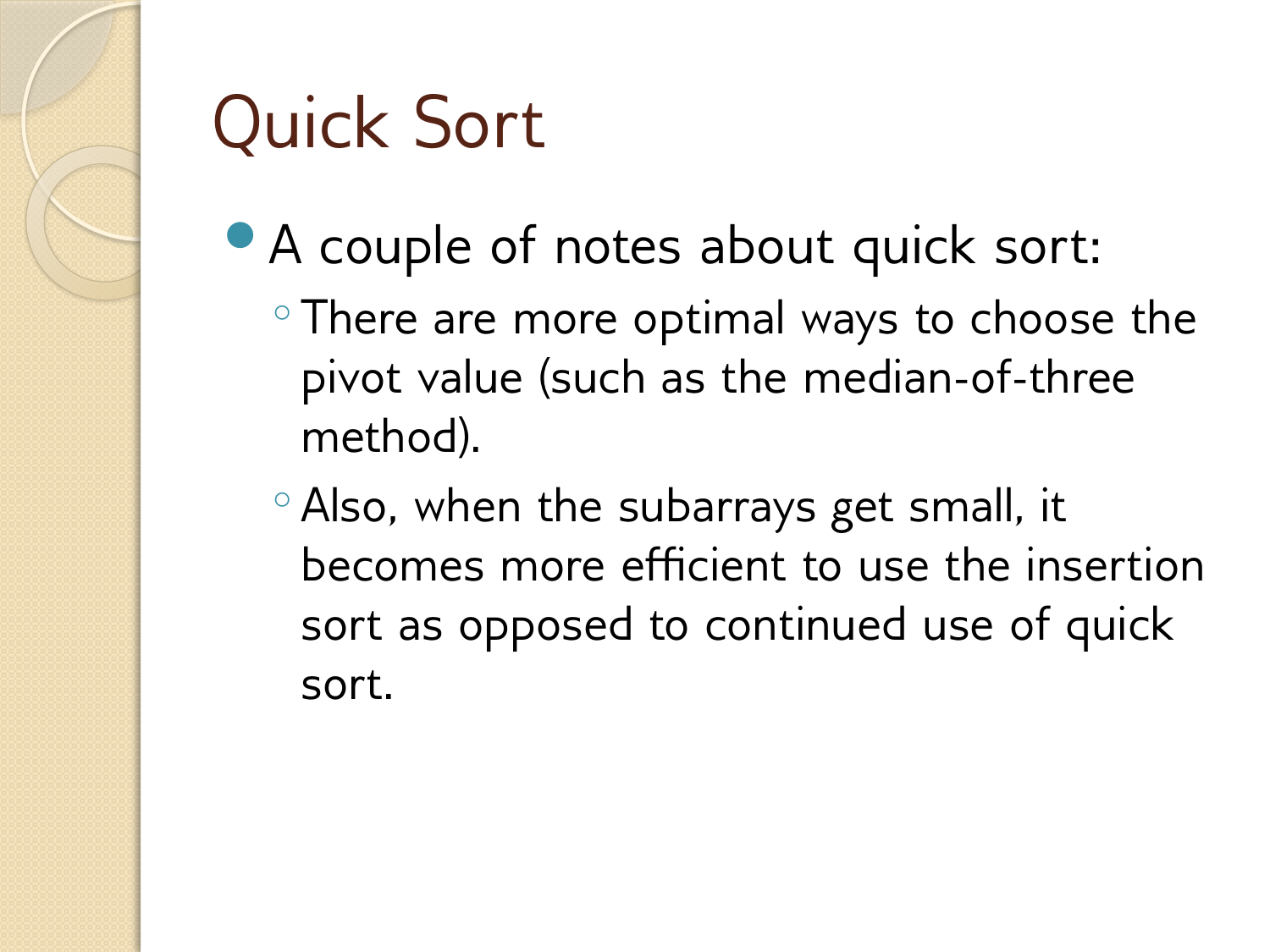

# Quick Sort
A couple of notes about quick sort:
There are more optimal ways to choose the pivot value (such as the median-of-three method).
Also, when the subarrays get small, it becomes more efficient to use the insertion sort as opposed to continued use of quick sort.